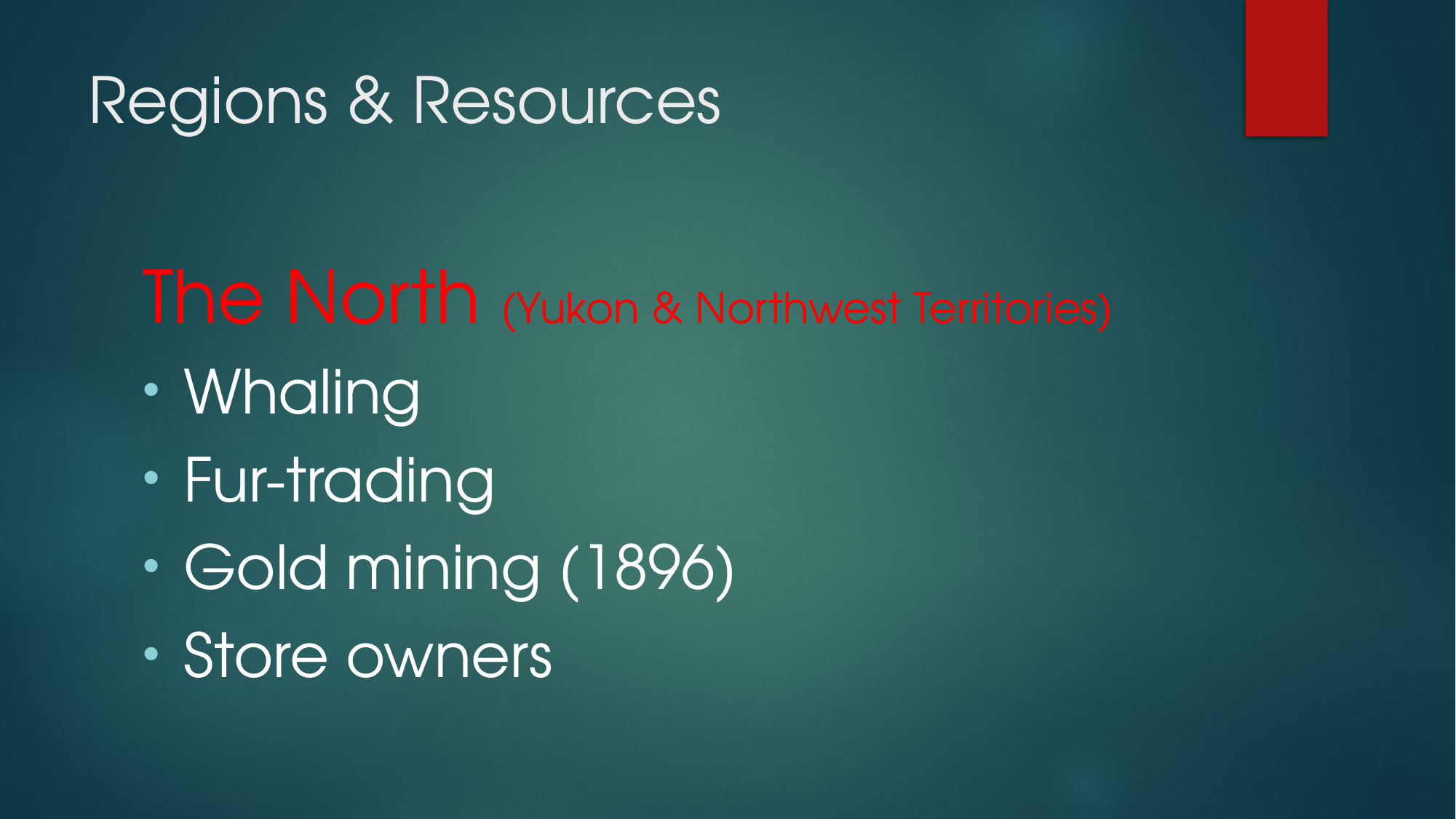

# Regions & Resources
The North (Yukon & Northwest Territories)
Whaling
Fur-trading
Gold mining (1896)
Store owners